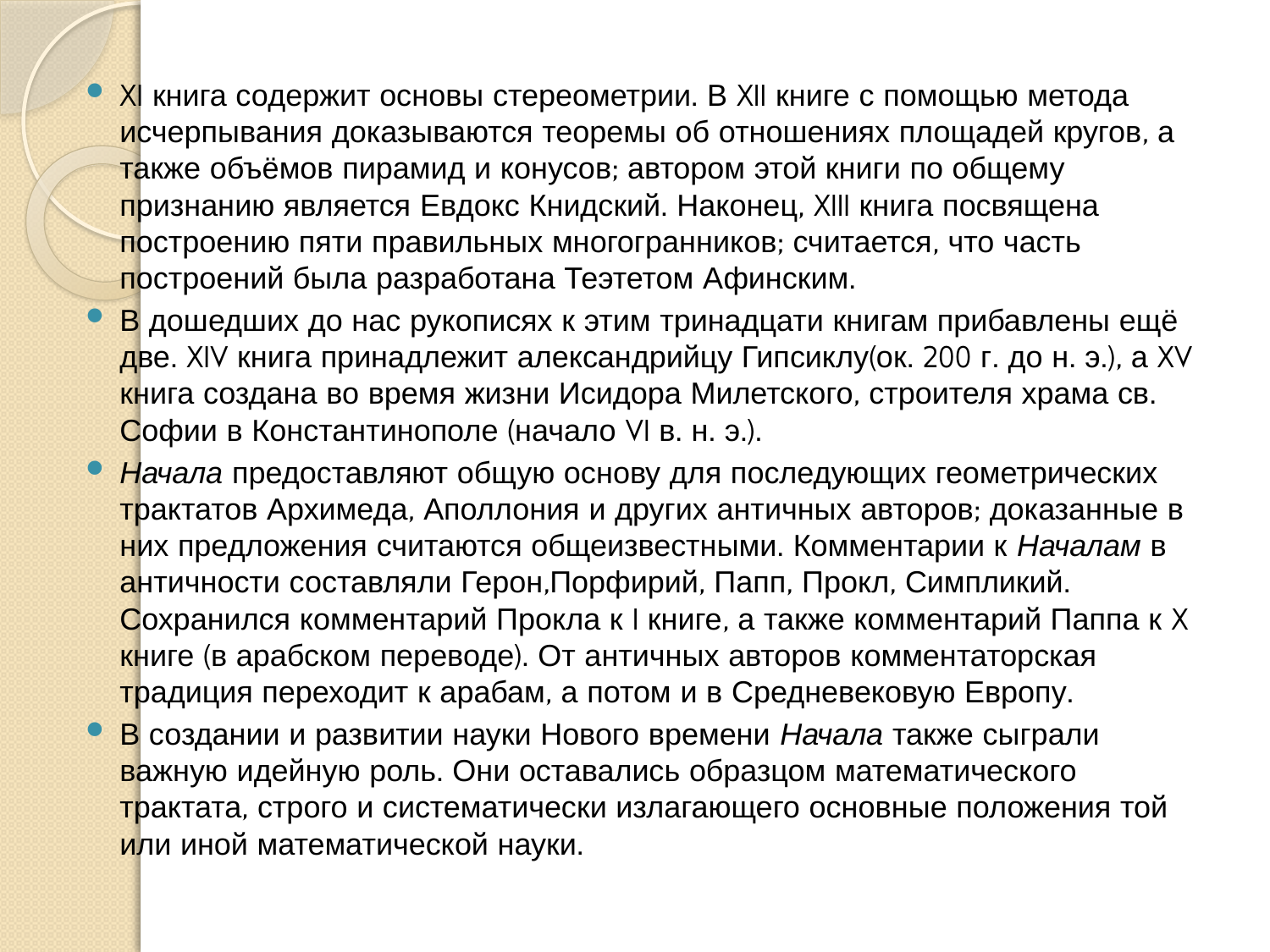

XI книга содержит основы стереометрии. В XII книге с помощью метода исчерпывания доказываются теоремы об отношениях площадей кругов, а также объёмов пирамид и конусов; автором этой книги по общему признанию является Евдокс Книдский. Наконец, XIII книга посвящена построению пяти правильных многогранников; считается, что часть построений была разработана Теэтетом Афинским.
В дошедших до нас рукописях к этим тринадцати книгам прибавлены ещё две. XIV книга принадлежит александрийцу Гипсиклу(ок. 200 г. до н. э.), а XV книга создана во время жизни Исидора Милетского, строителя храма св. Софии в Константинополе (начало VI в. н. э.).
Начала предоставляют общую основу для последующих геометрических трактатов Архимеда, Аполлония и других античных авторов; доказанные в них предложения считаются общеизвестными. Комментарии к Началам в античности составляли Герон,Порфирий, Папп, Прокл, Симпликий. Сохранился комментарий Прокла к I книге, а также комментарий Паппа к X книге (в арабском переводе). От античных авторов комментаторская традиция переходит к арабам, а потом и в Средневековую Европу.
В создании и развитии науки Нового времени Начала также сыграли важную идейную роль. Они оставались образцом математического трактата, строго и систематически излагающего основные положения той или иной математической науки.

#